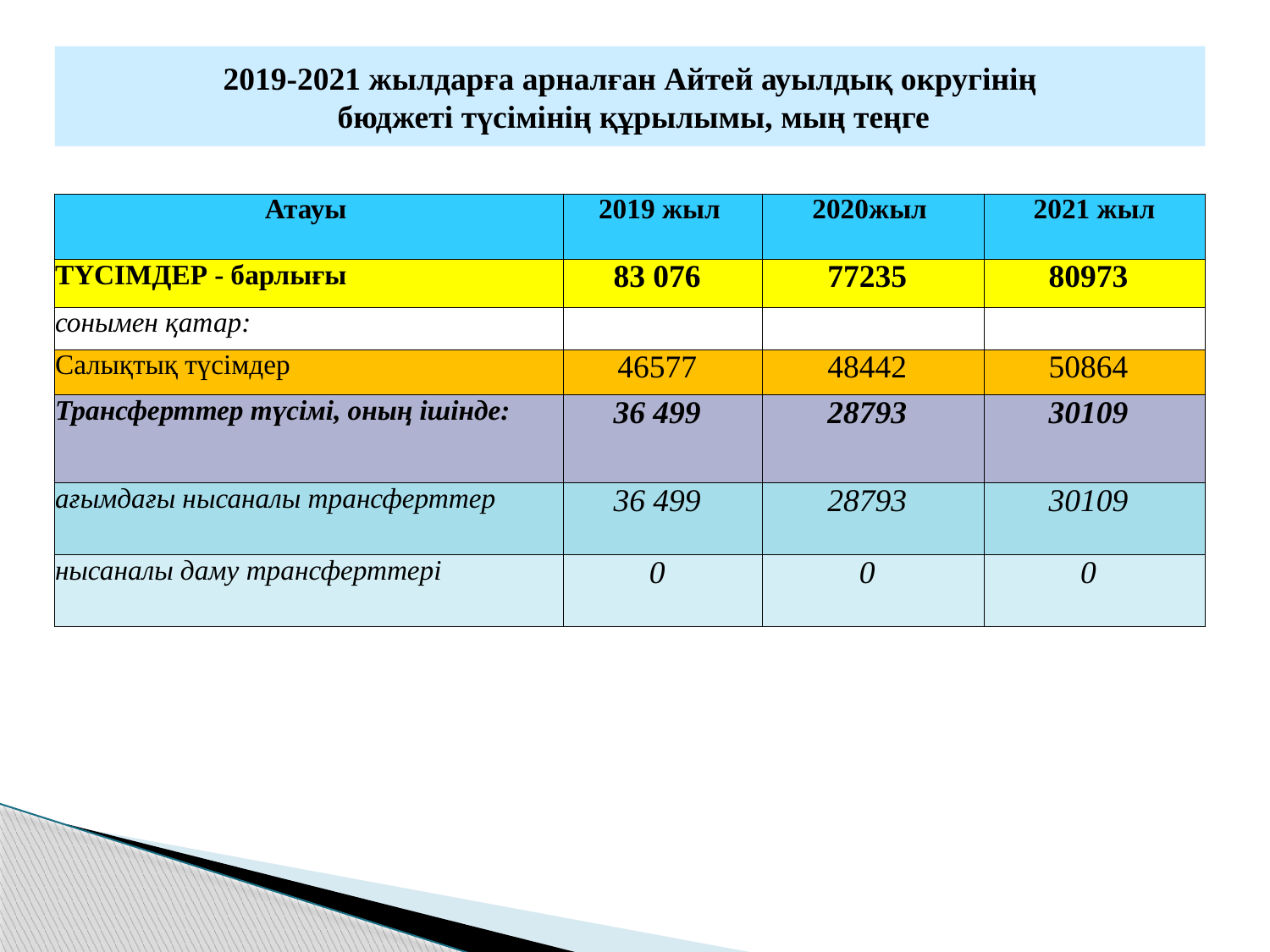

# 2019-2021 жылдарға арналған Айтей ауылдық округінің бюджеті түсімінің құрылымы, мың теңге
| Атауы | 2019 жыл | 2020жыл | 2021 жыл |
| --- | --- | --- | --- |
| ТҮСІМДЕР - барлығы | 83 076 | 77235 | 80973 |
| сонымен қатар: |  |  |  |
| Салықтық түсімдер | 46577 | 48442 | 50864 |
| Трансферттер түсімі, оның ішінде: | 36 499 | 28793 | 30109 |
| ағымдағы нысаналы трансферттер | 36 499 | 28793 | 30109 |
| нысаналы даму трансферттері | 0 | 0 | 0 |
|  |
| --- |